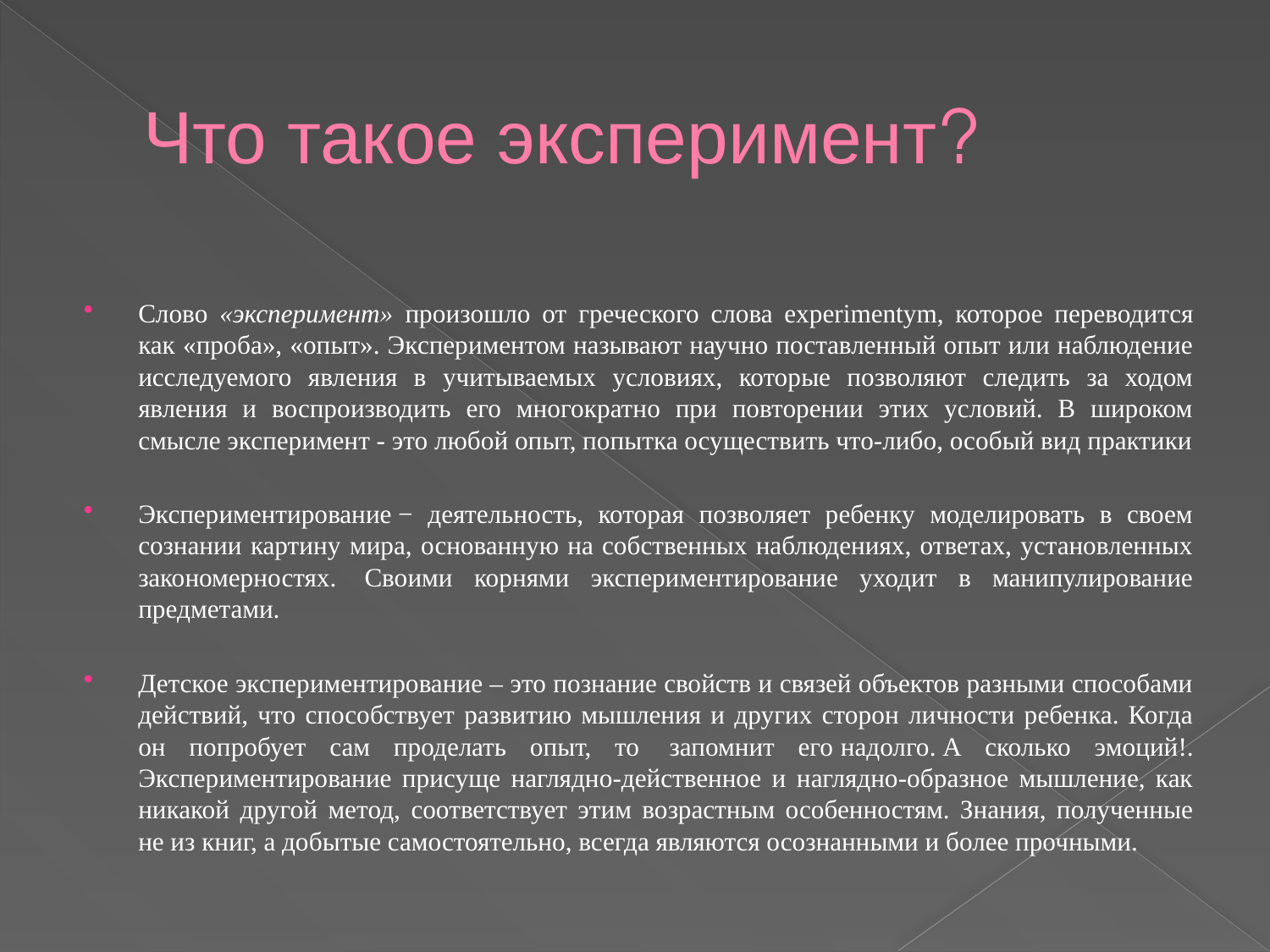

# Что такое эксперимент?

Слово «эксперимент» произошло от греческого слова experimentym, которое переводится как «проба», «опыт». Экспериментом называют научно поставленный опыт или наблюдение исследуемого явления в учитываемых условиях, которые позволяют следить за ходом явления и воспроизводить его многократно при повторении этих условий. В широком смысле эксперимент - это любой опыт, попытка осуществить что-либо, особый вид практики

Экспериментирование − деятельность, которая позволяет ребенку моделировать в своем сознании картину мира, основанную на собственных наблюдениях, ответах, установленных закономерностях.  Своими корнями экспериментирование уходит в манипулирование предметами.

Детское экспериментирование – это познание свойств и связей объектов разными способами действий, что способствует развитию мышления и других сторон личности ребенка. Когда он попробует сам проделать опыт, то  запомнит его надолго. А сколько эмоций!.
Экспериментирование присуще наглядно-действенное и наглядно-образное мышление, как никакой другой ме­тод, соответствует этим возрастным особенностям. Знания, полученные не из книг, а добытые самостоятельно, всегда являются осознанными и более прочными.